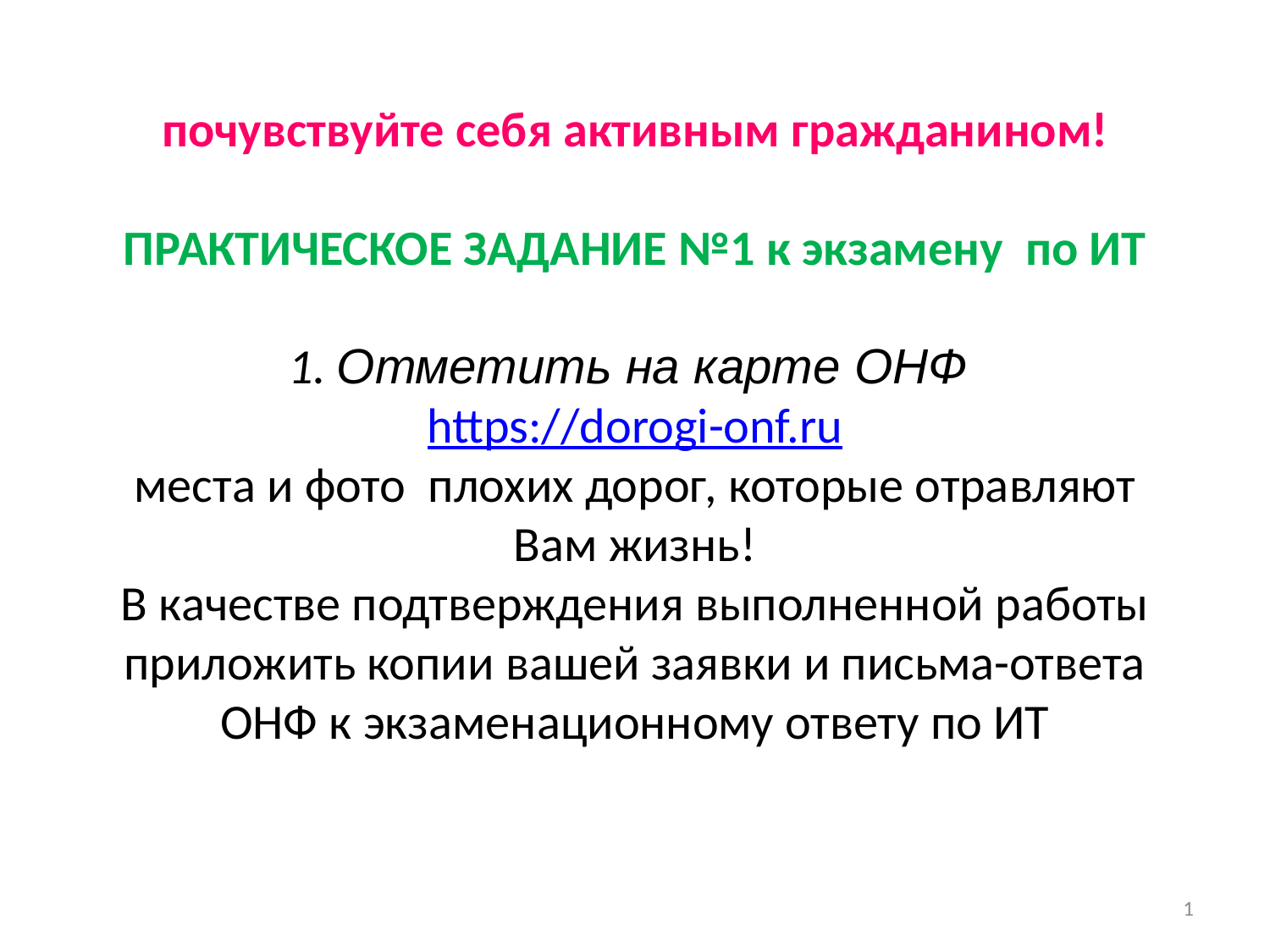

почувствуйте себя активным гражданином!

ПРАКТИЧЕСКОЕ ЗАДАНИЕ №1 к экзамену  по ИТ

1. Отметить на карте ОНФ
https://dorogi-onf.ru
места и фото  плохих дорог, которые отравляют Вам жизнь!
В качестве подтверждения выполненной работы приложить копии вашей заявки и письма-ответа ОНФ к экзаменационному ответу по ИТ

1